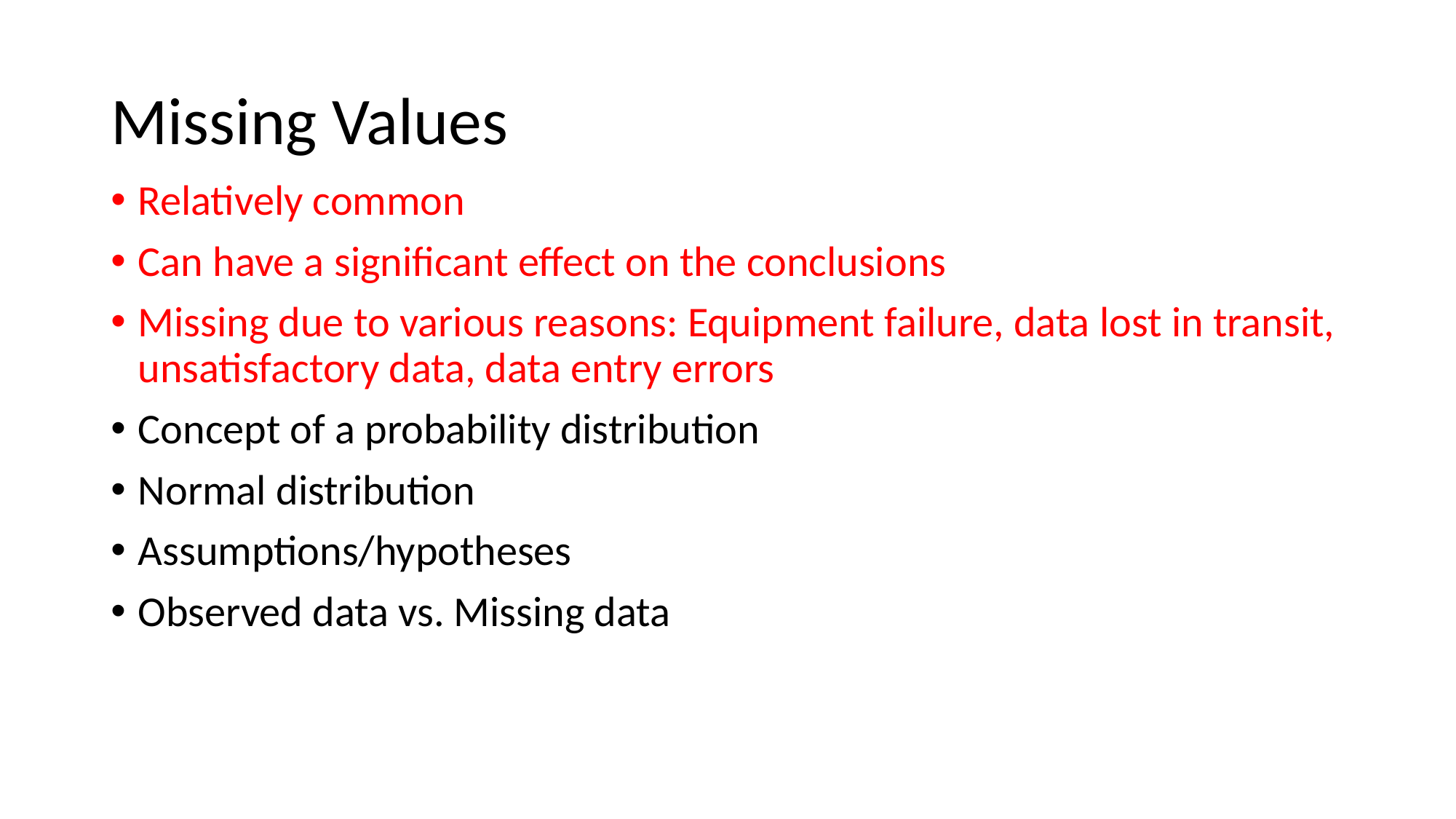

# Missing Values
Relatively common
Can have a significant effect on the conclusions
Missing due to various reasons: Equipment failure, data lost in transit, unsatisfactory data, data entry errors
Concept of a probability distribution
Normal distribution
Assumptions/hypotheses
Observed data vs. Missing data